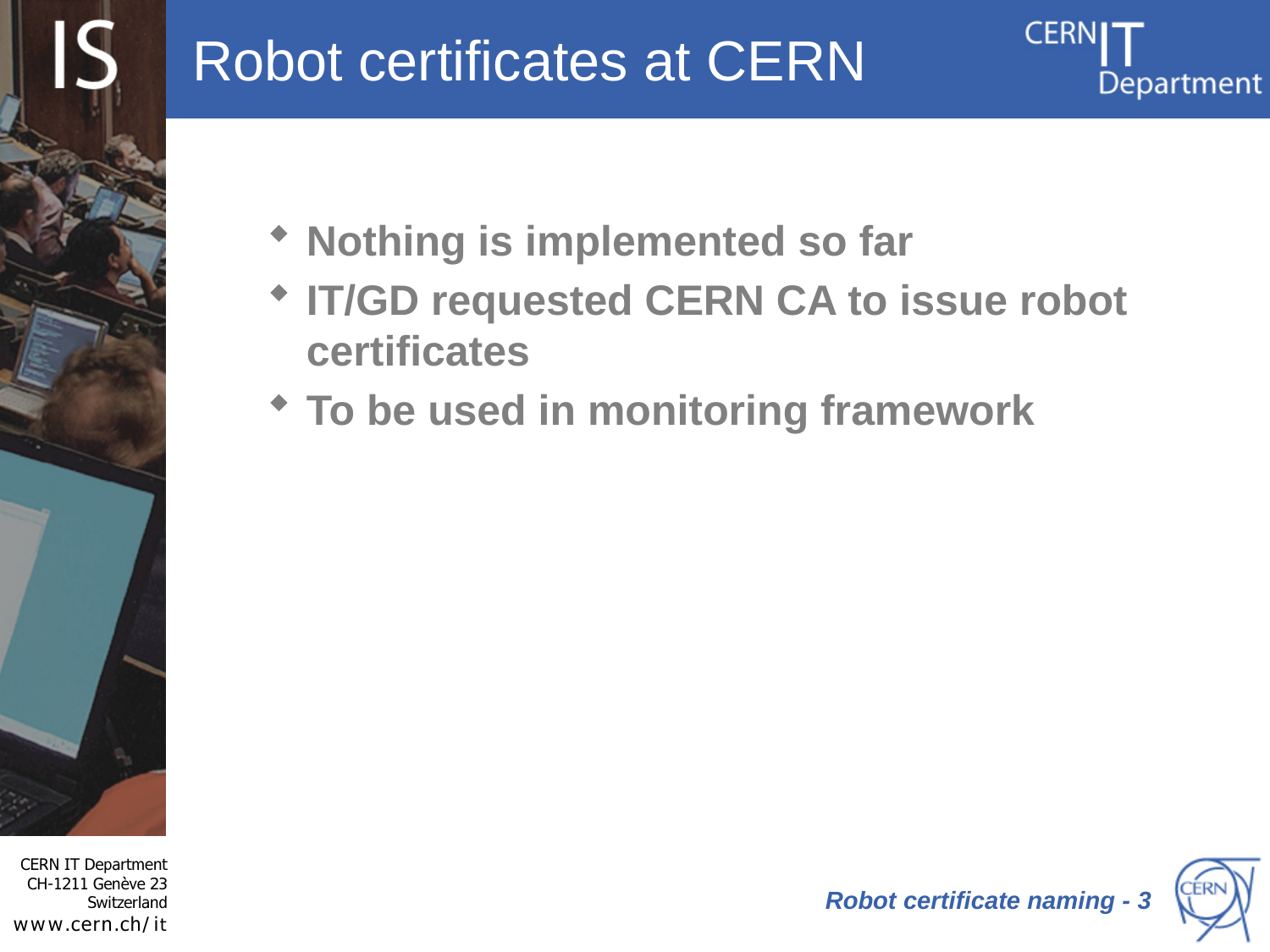

# Robot certificates at CERN

Nothing is implemented so far
IT/GD requested CERN CA to issue robot certificates
To be used in monitoring framework

 Robot certificate naming - 3